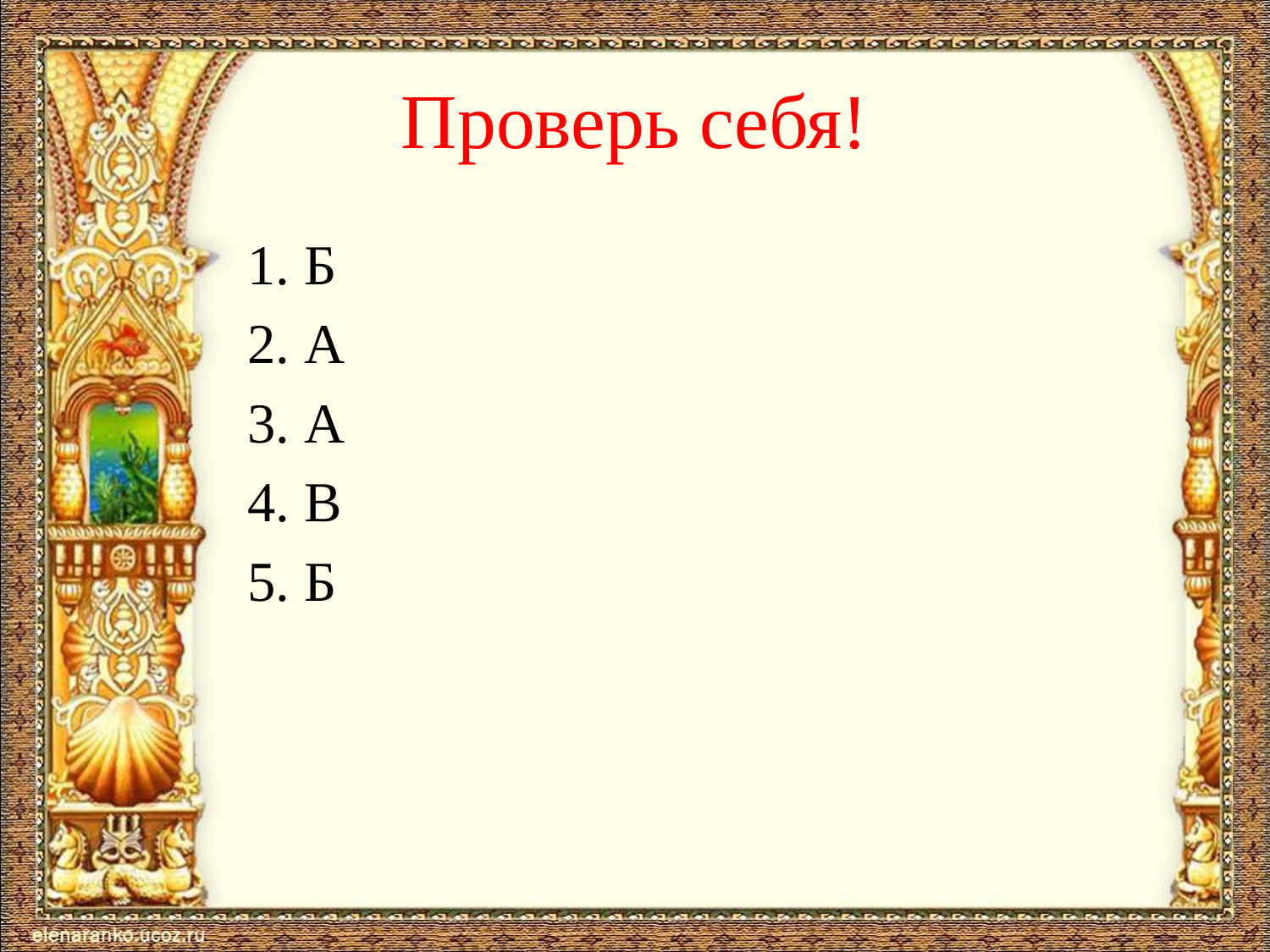

# Проверь себя!
1. Б
2. А
3. А
4. В
5. Б